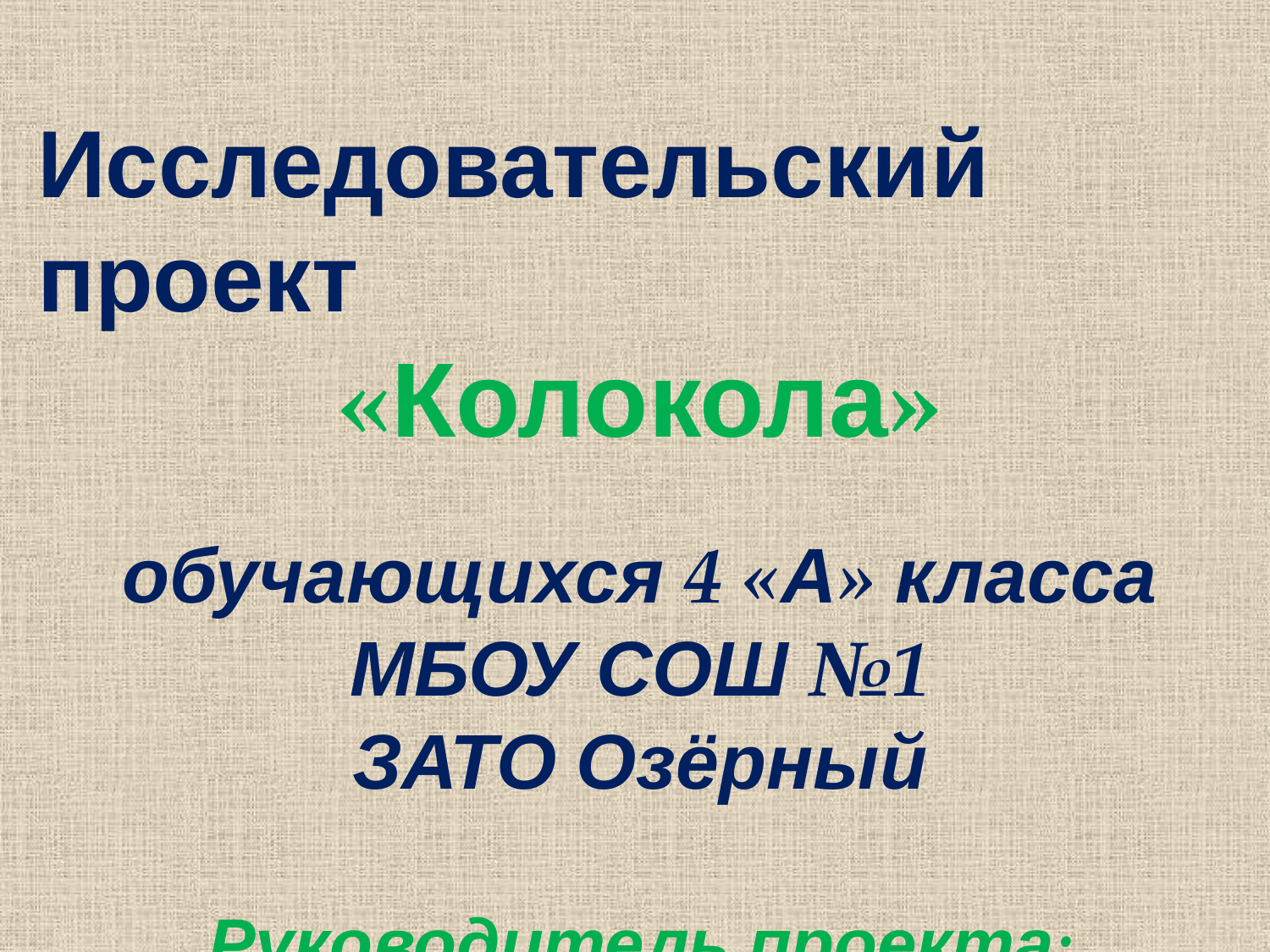

Исследовательский проект
«Колокола»

обучающихся 4 «А» класса
МБОУ СОШ №1
ЗАТО Озёрный

Руководитель проекта: Блинкова О.В.